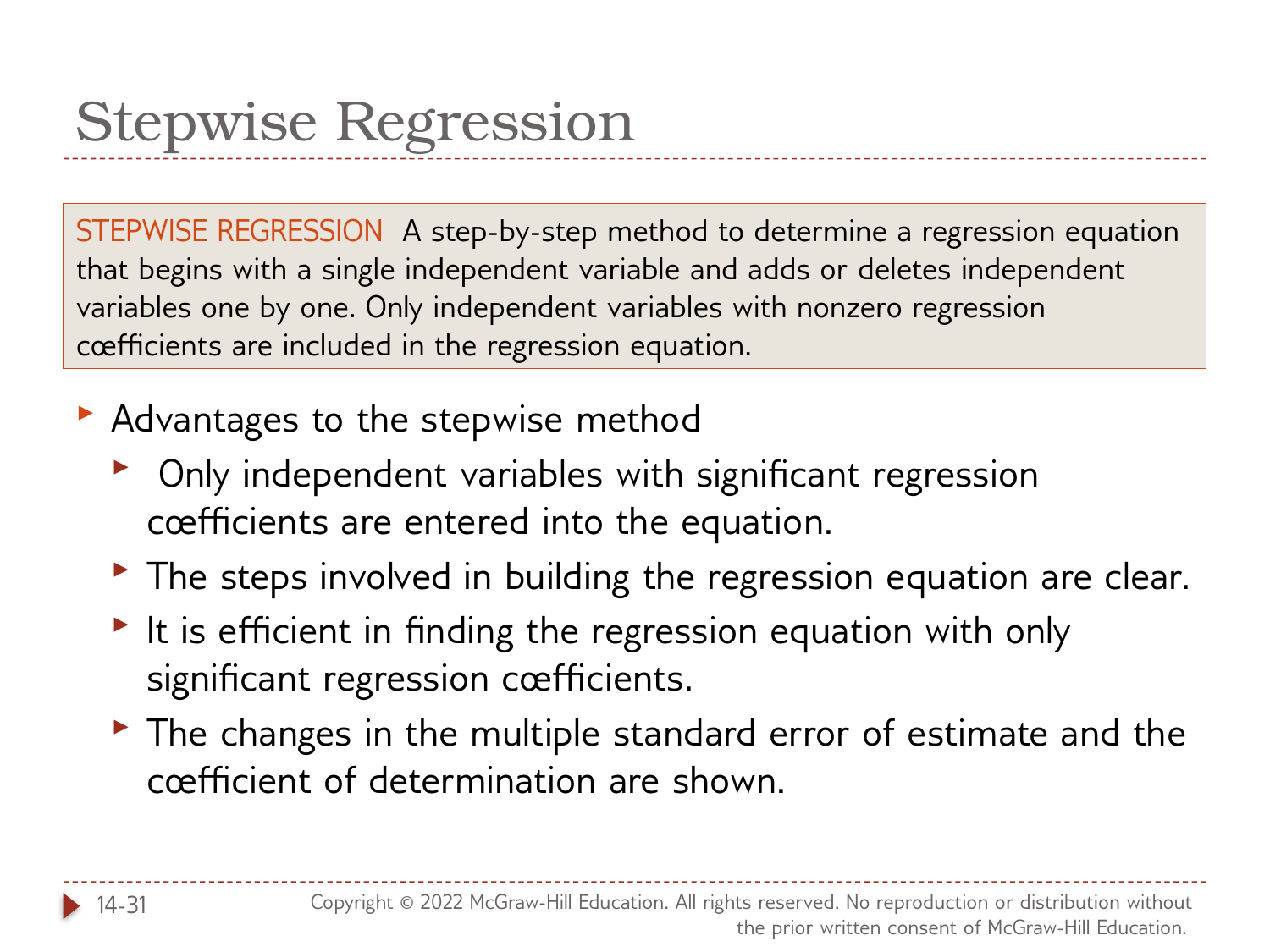

# Stepwise Regression

Advantages to the stepwise method
 Only independent variables with significant regression coefficients are entered into the equation.
The steps involved in building the regression equation are clear.
It is efficient in finding the regression equation with only significant regression coefficients.
The changes in the multiple standard error of estimate and the coefficient of determination are shown.
STEPWISE REGRESSION  A step-by-step method to determine a regression equation that begins with a single independent variable and adds or deletes independent variables one by one. Only independent variables with nonzero regression coefficients are included in the regression equation.
14-31
Copyright © 2022 McGraw-Hill Education. All rights reserved. No reproduction or distribution without the prior written consent of McGraw-Hill Education.